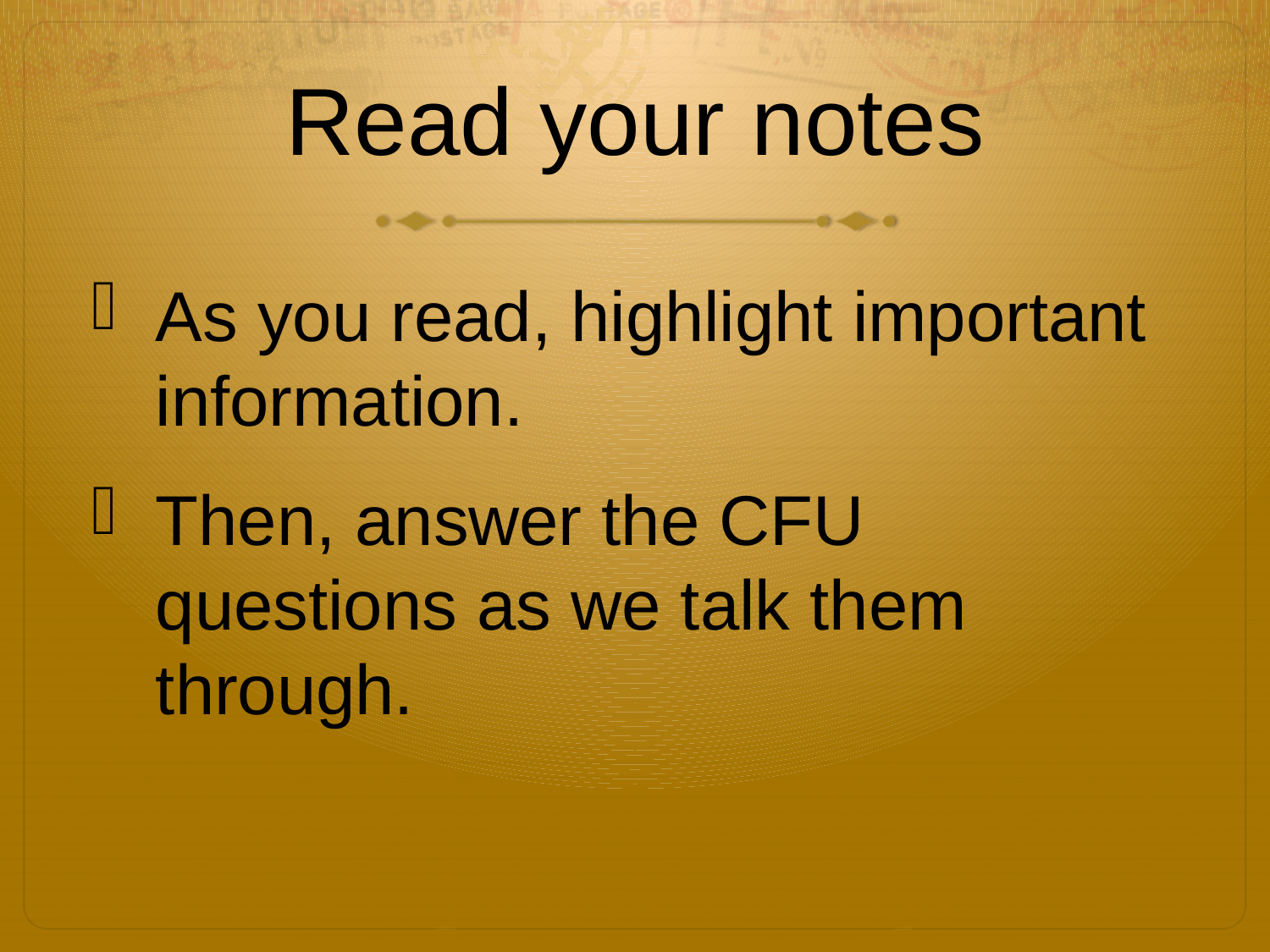

# Read your notes
As you read, highlight important information.
Then, answer the CFU questions as we talk them through.